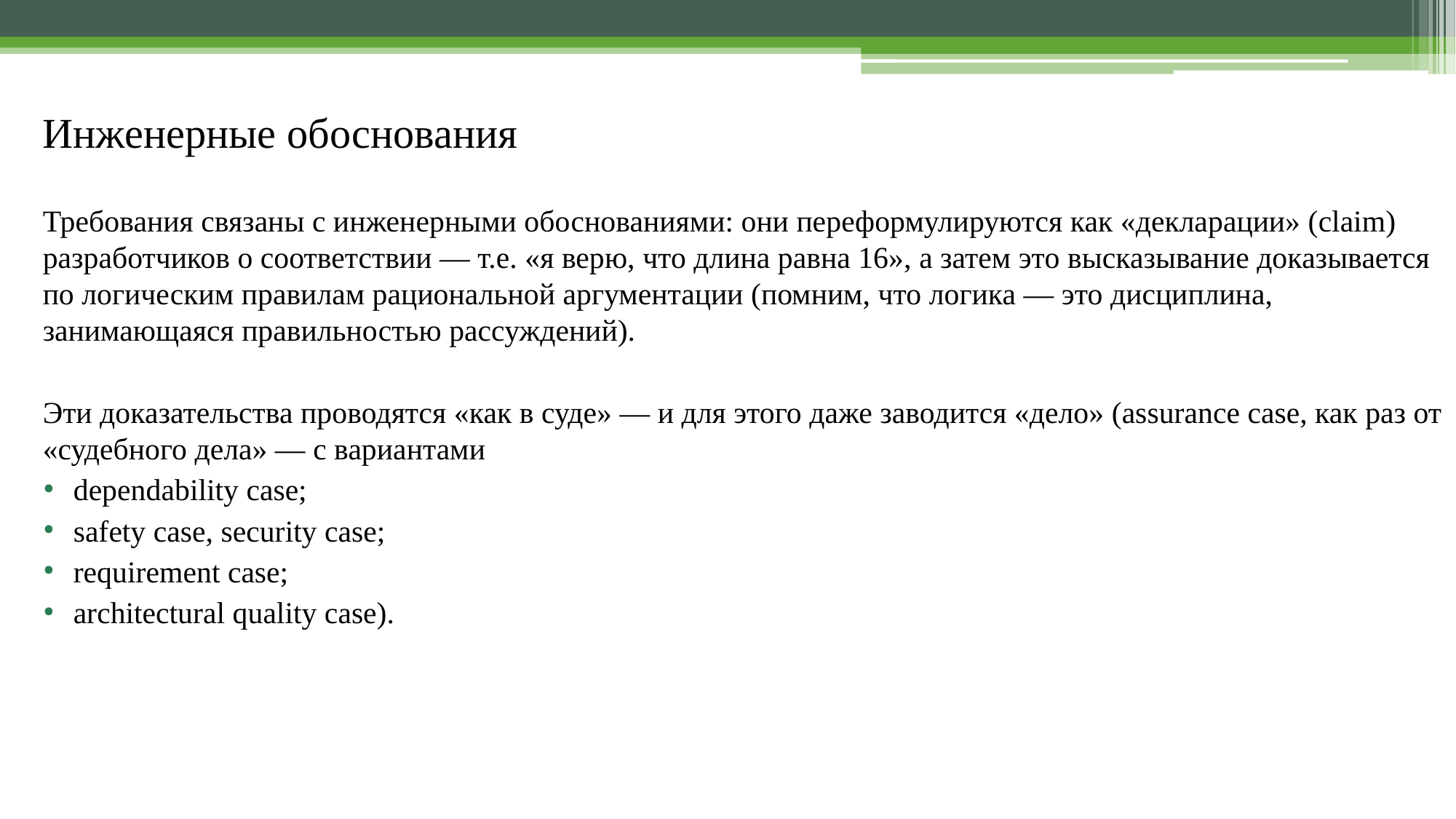

Инженерные обоснования

Требования связаны с инженерными обоснованиями: они переформулируются как «декларации» (claim) разработчиков о соответствии — т.е. «я верю, что длина равна 16», а затем это высказывание доказывается по логическим правилам рациональной аргументации (помним, что логика — это дисциплина, занимающаяся правильностью рассуждений).

Эти доказательства проводятся «как в суде» — и для этого даже заводится «дело» (assurance case, как раз от «судебного дела» — с вариантами
dependability case;
safety case, security case;
requirement case;
architectural quality case).